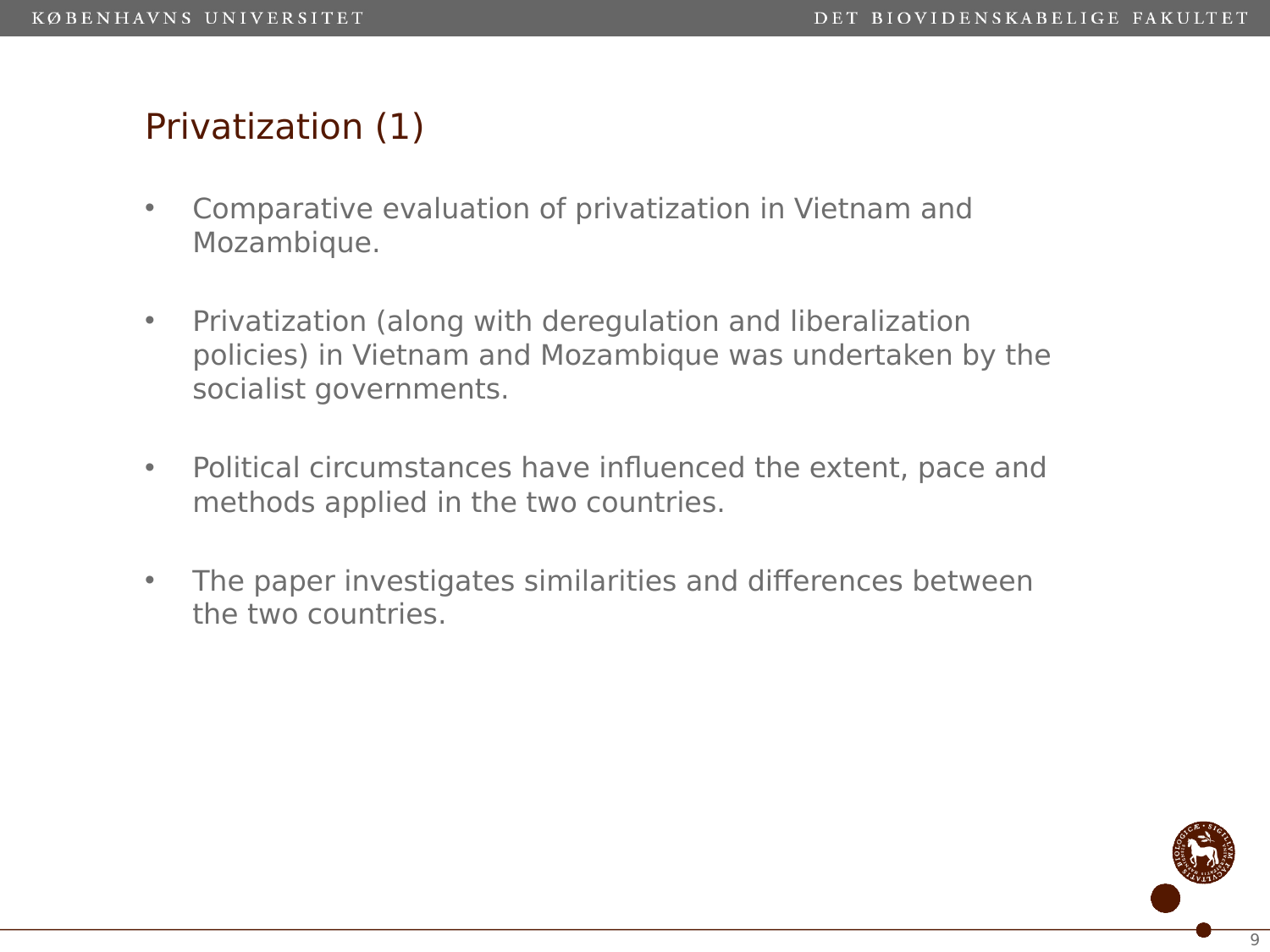

# Privatization (1)
Comparative evaluation of privatization in Vietnam and Mozambique.

Privatization (along with deregulation and liberalization policies) in Vietnam and Mozambique was undertaken by the socialist governments.

Political circumstances have influenced the extent, pace and methods applied in the two countries.

The paper investigates similarities and differences between the two countries.